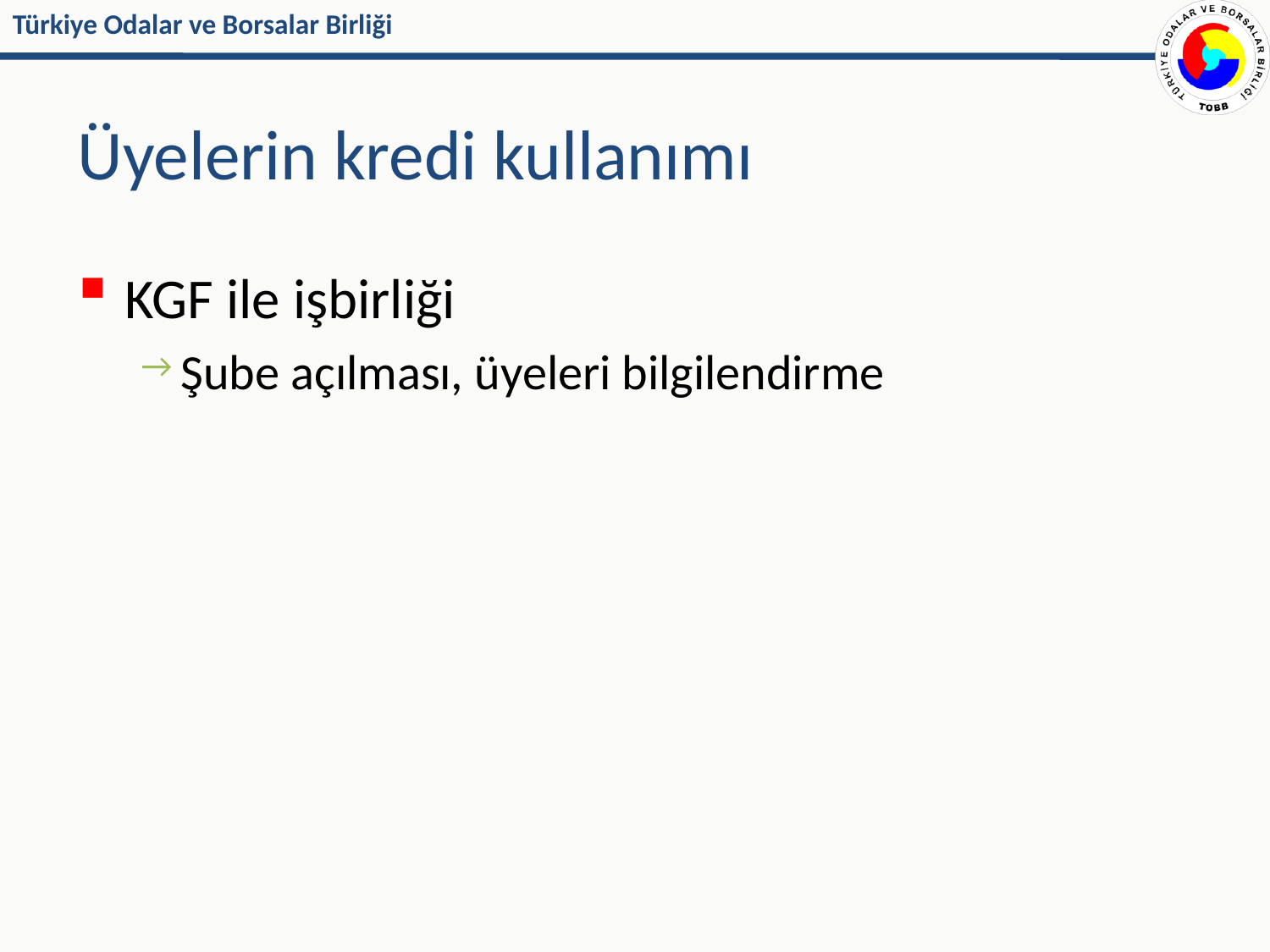

# Üyelerin kredi kullanımı
KGF ile işbirliği
Şube açılması, üyeleri bilgilendirme